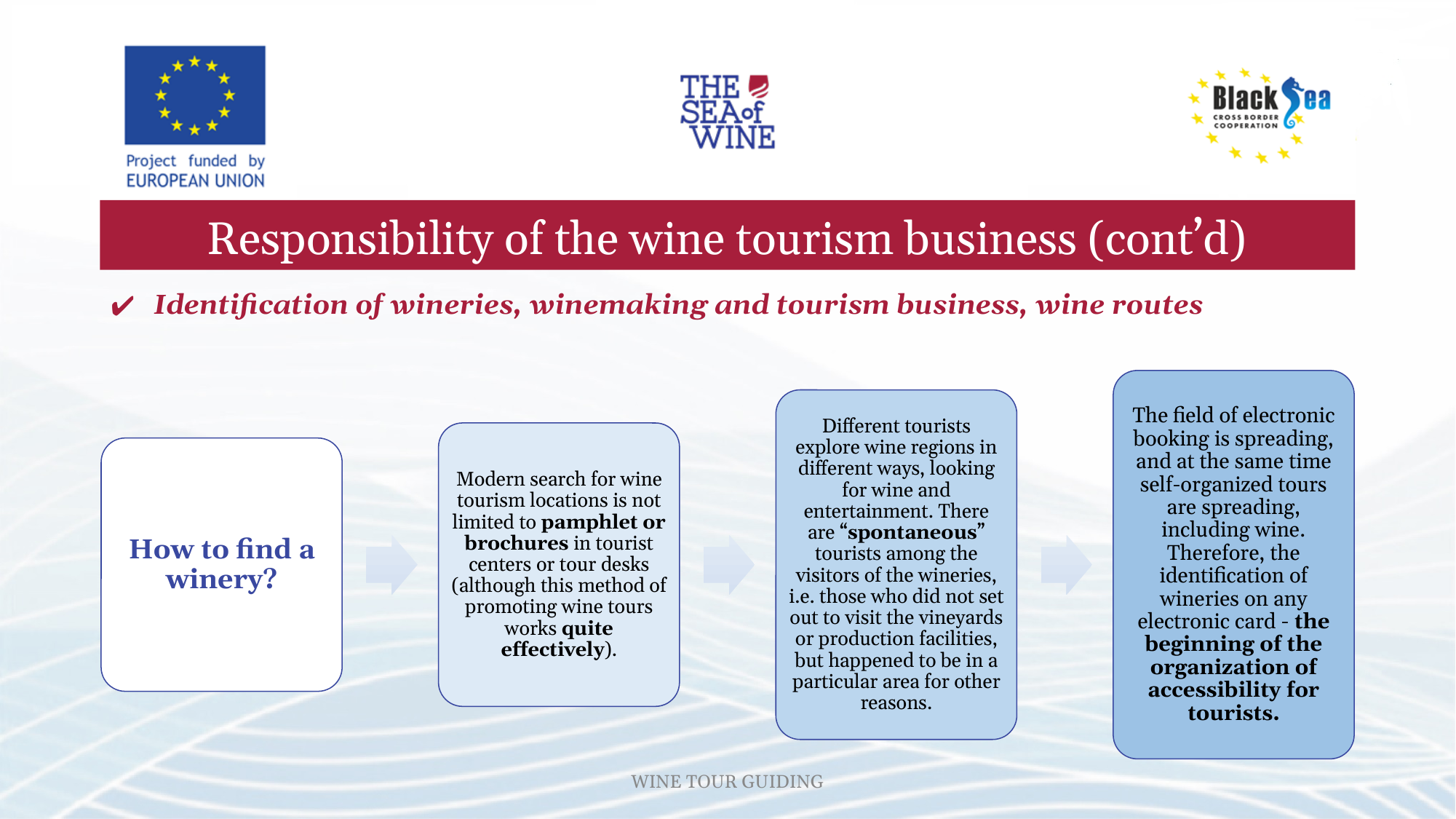

# Responsibility of the wine tourism business (cont’d)
Identification of wineries, winemaking and tourism business, wine routes

The field of electronic booking is spreading, and at the same time self-organized tours are spreading, including wine. Therefore, the identification of wineries on any electronic card - the beginning of the organization of accessibility for tourists.

Different tourists explore wine regions in different ways, looking for wine and entertainment. There are “spontaneous” tourists among the visitors of the wineries, i.e. those who did not set out to visit the vineyards or production facilities, but happened to be in a particular area for other reasons.

Modern search for wine tourism locations is not limited to pamphlet or brochures in tourist centers or tour desks (although this method of promoting wine tours works quite effectively).

How to find a winery?

WINE TOUR GUIDING